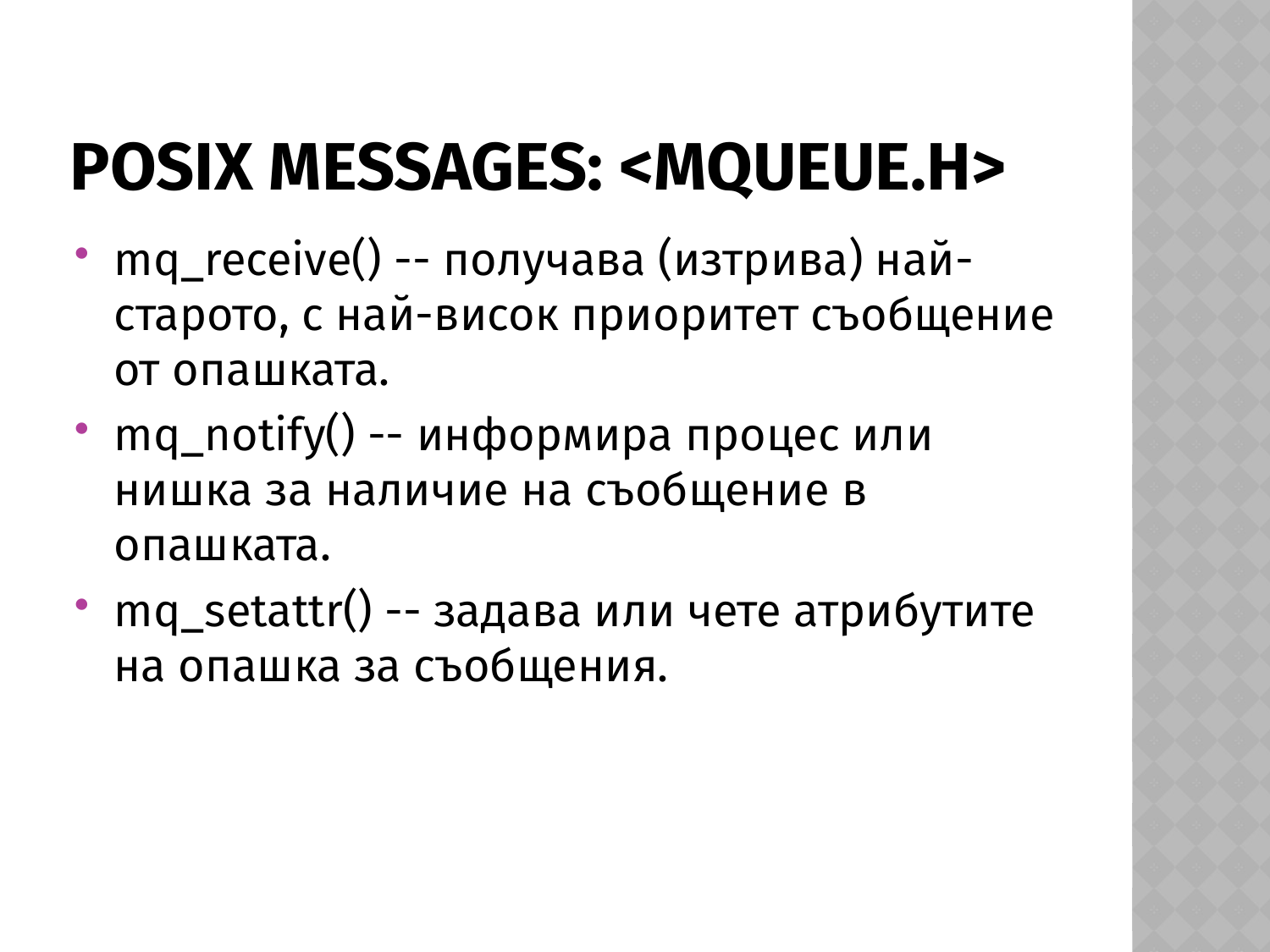

# POSIX Messages: <mqueue.h>
mq_receive() -- получава (изтрива) най-старото, с най-висок приоритет съобщение от опашката.
mq_notify() -- информира процес или нишка за наличие на съобщение в опашката.
mq_setattr() -- задава или чете атрибутите на опашка за съобщения.